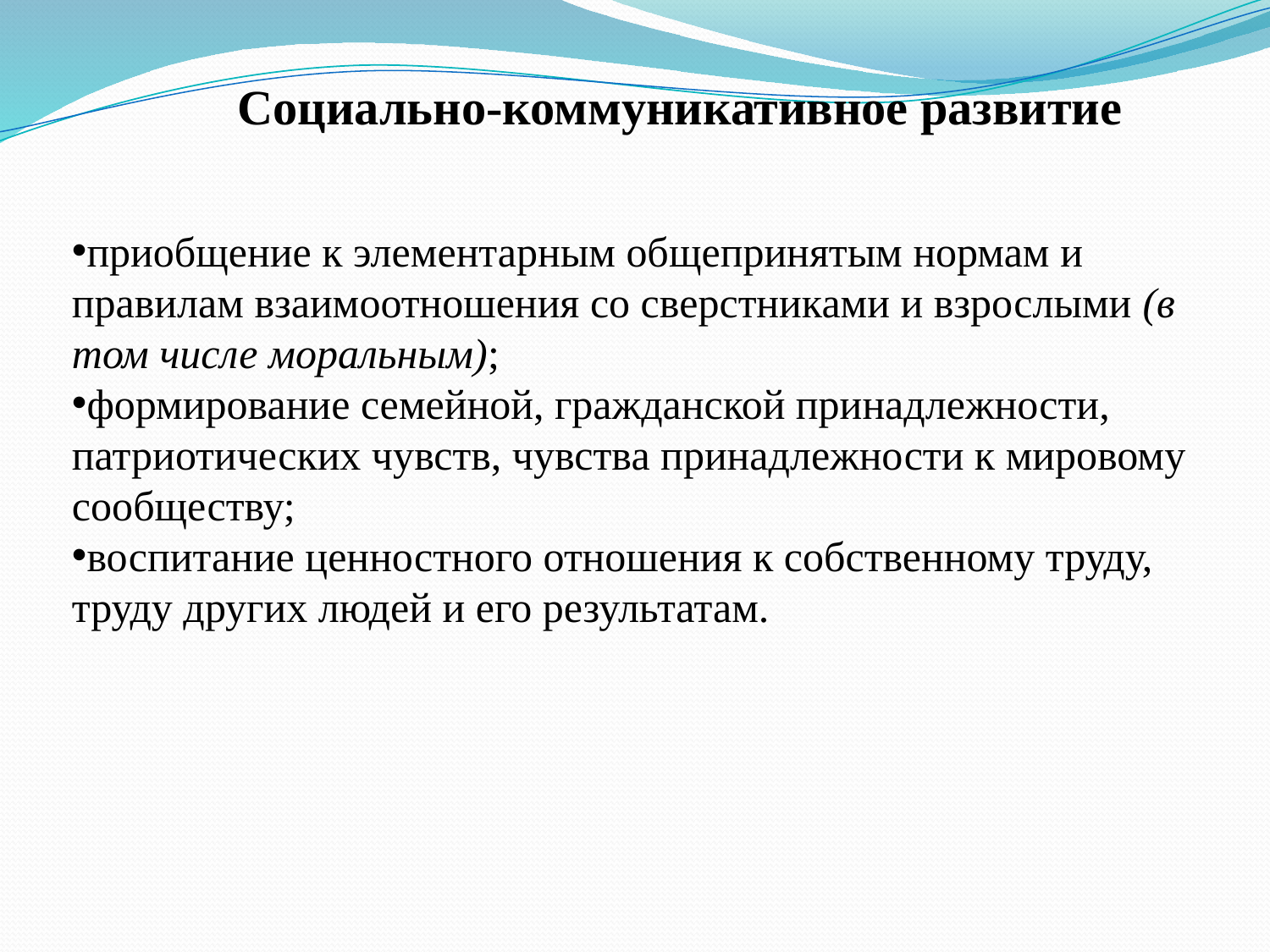

Социально-коммуникативное развитие
приобщение к элементарным общепринятым нормам и правилам взаимоотношения со сверстниками и взрослыми (в том числе моральным);
формирование семейной, гражданской принадлежности, патриотических чувств, чувства принадлежности к мировому сообществу;
воспитание ценностного отношения к собственному труду, труду других людей и его результатам.